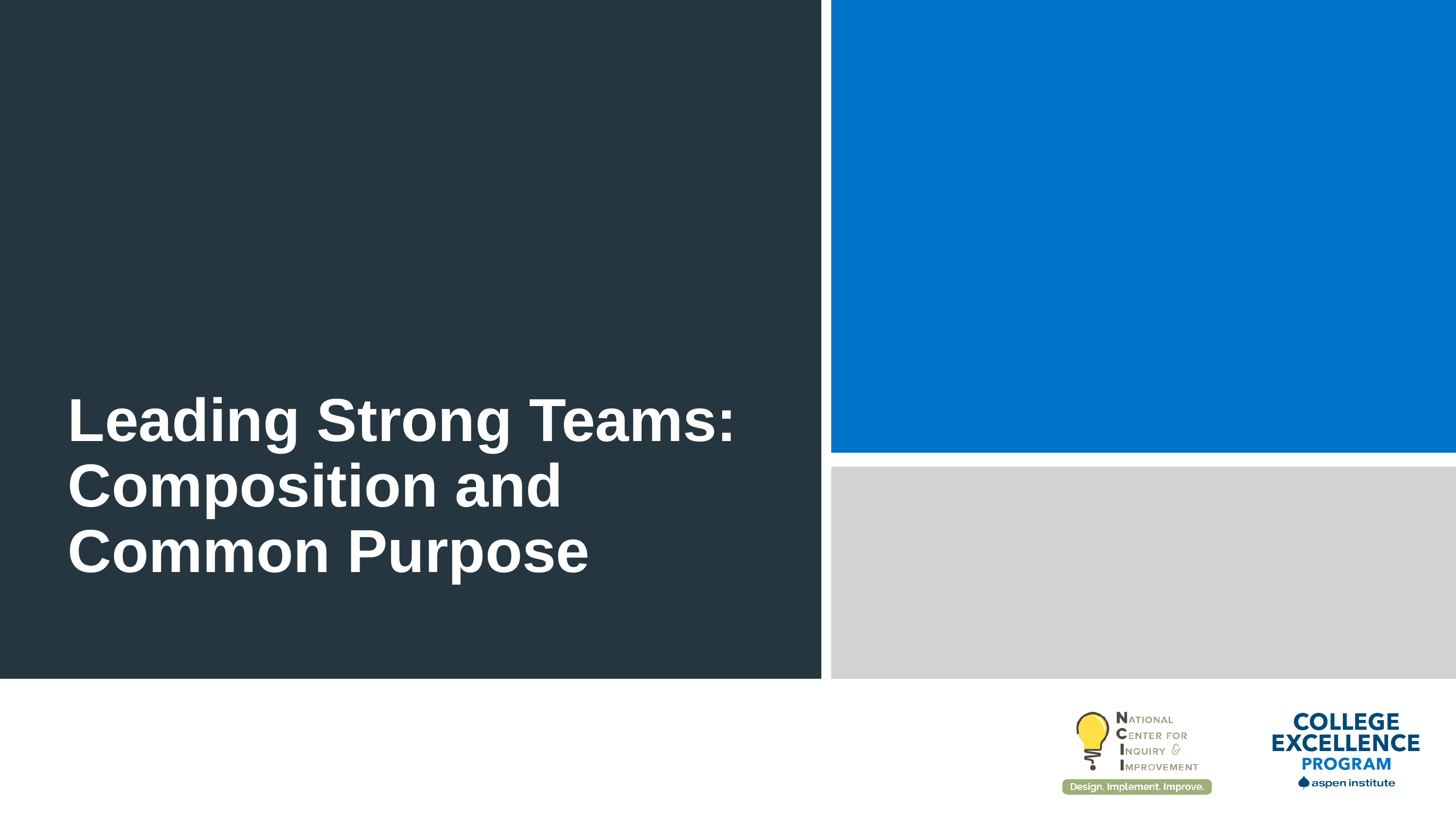

Leading Strong Teams: Composition and Common Purpose